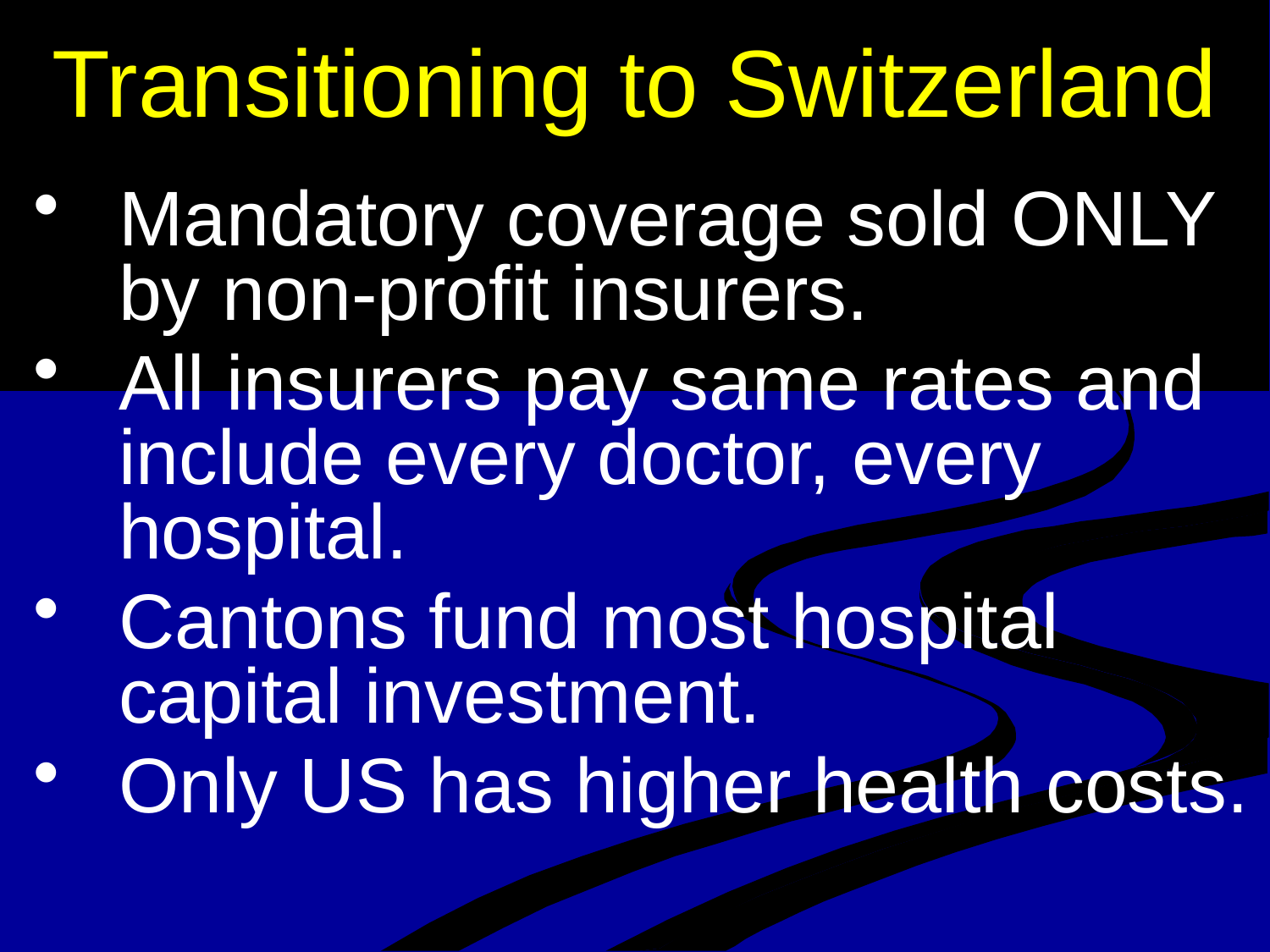

Transitioning to Switzerland
Mandatory coverage sold ONLY by non-profit insurers.
All insurers pay same rates and include every doctor, every hospital.
Cantons fund most hospital capital investment.
Only US has higher health costs.